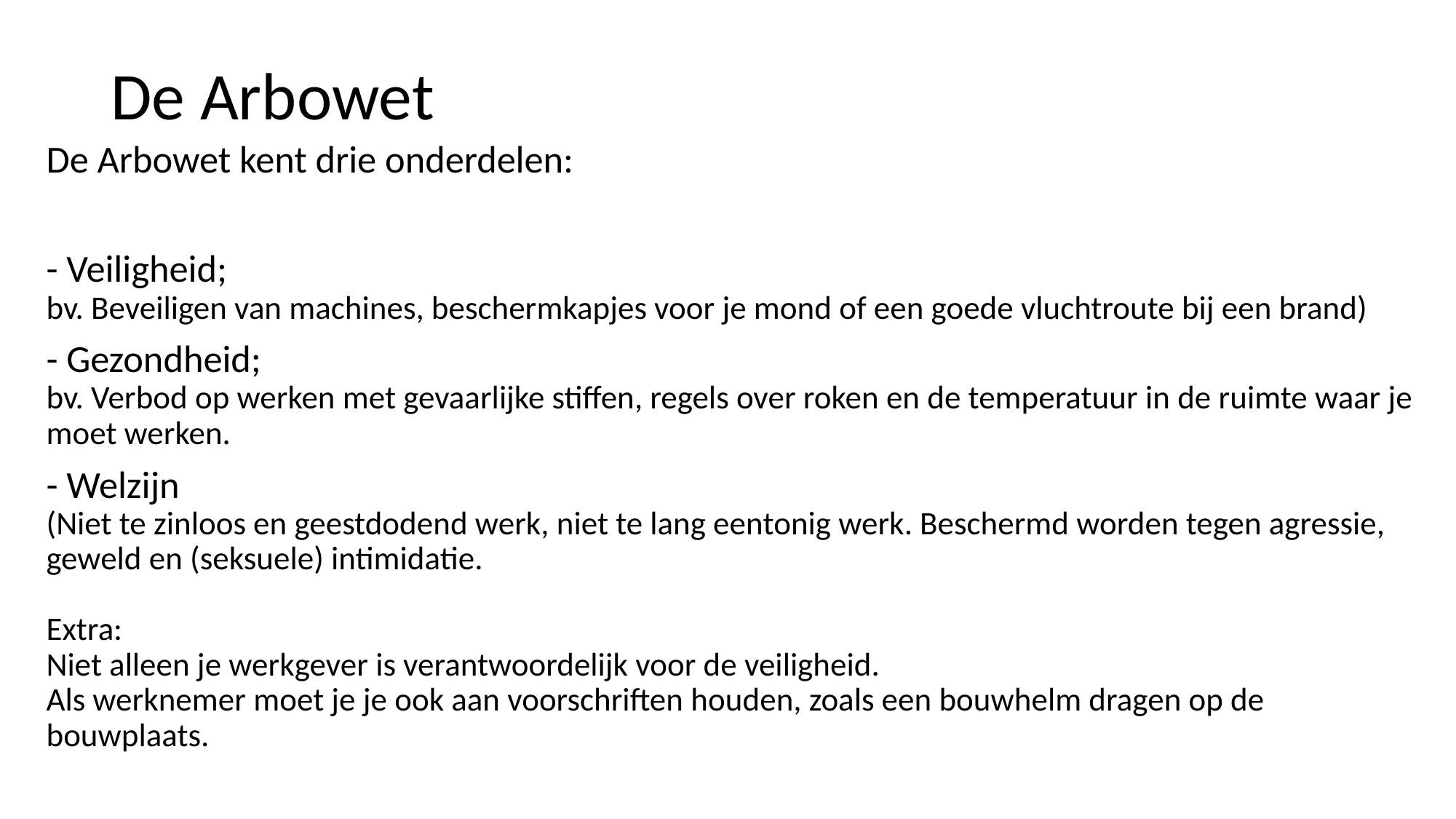

# De Arbowet
De Arbowet kent drie onderdelen:

- Veiligheid;
bv. Beveiligen van machines, beschermkapjes voor je mond of een goede vluchtroute bij een brand)
- Gezondheid;
bv. Verbod op werken met gevaarlijke stiffen, regels over roken en de temperatuur in de ruimte waar je moet werken.
- Welzijn
(Niet te zinloos en geestdodend werk, niet te lang eentonig werk. Beschermd worden tegen agressie, geweld en (seksuele) intimidatie.
Extra:
Niet alleen je werkgever is verantwoordelijk voor de veiligheid.
Als werknemer moet je je ook aan voorschriften houden, zoals een bouwhelm dragen op de bouwplaats.